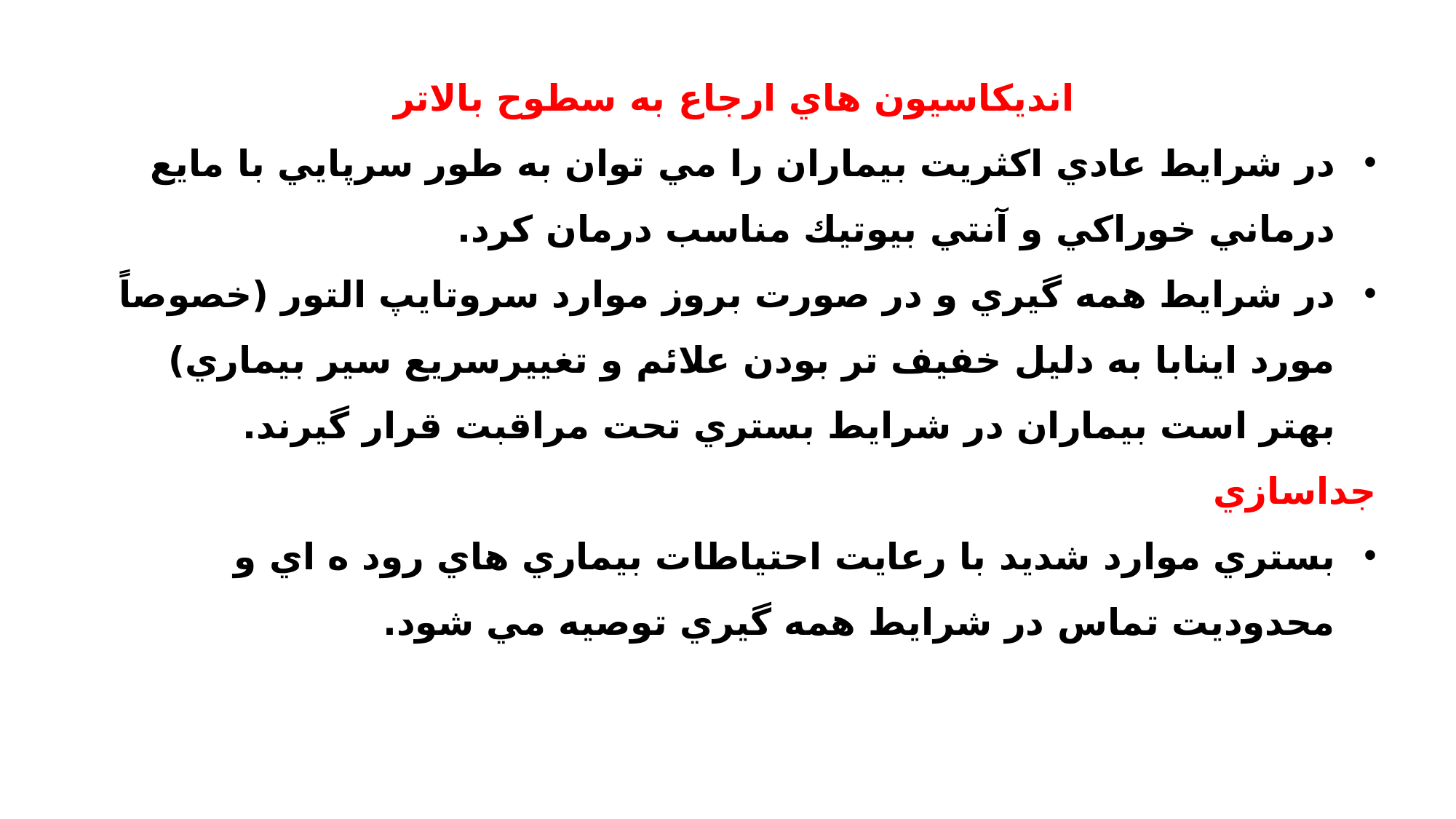

انديكاسيون هاي ارجاع به سطوح بالاتر
در شرايط عادي اكثريت بيماران را مي توان به طور سرپايي با مايع درماني خوراكي و آنتي بيوتيك مناسب درمان كرد.
در شرايط همه گيري و در صورت بروز موارد سروتايپ التور (خصوصاً مورد اينابا به دليل خفيف تر بودن علائم و تغييرسريع سير بيماري) بهتر است بيماران در شرايط بستري تحت مراقبت قرار گيرند.
جداسازي
بستري موارد شديد با رعايت احتياطات بيماري هاي رود ه اي و محدوديت تماس در شرايط همه گيري توصيه مي شود.